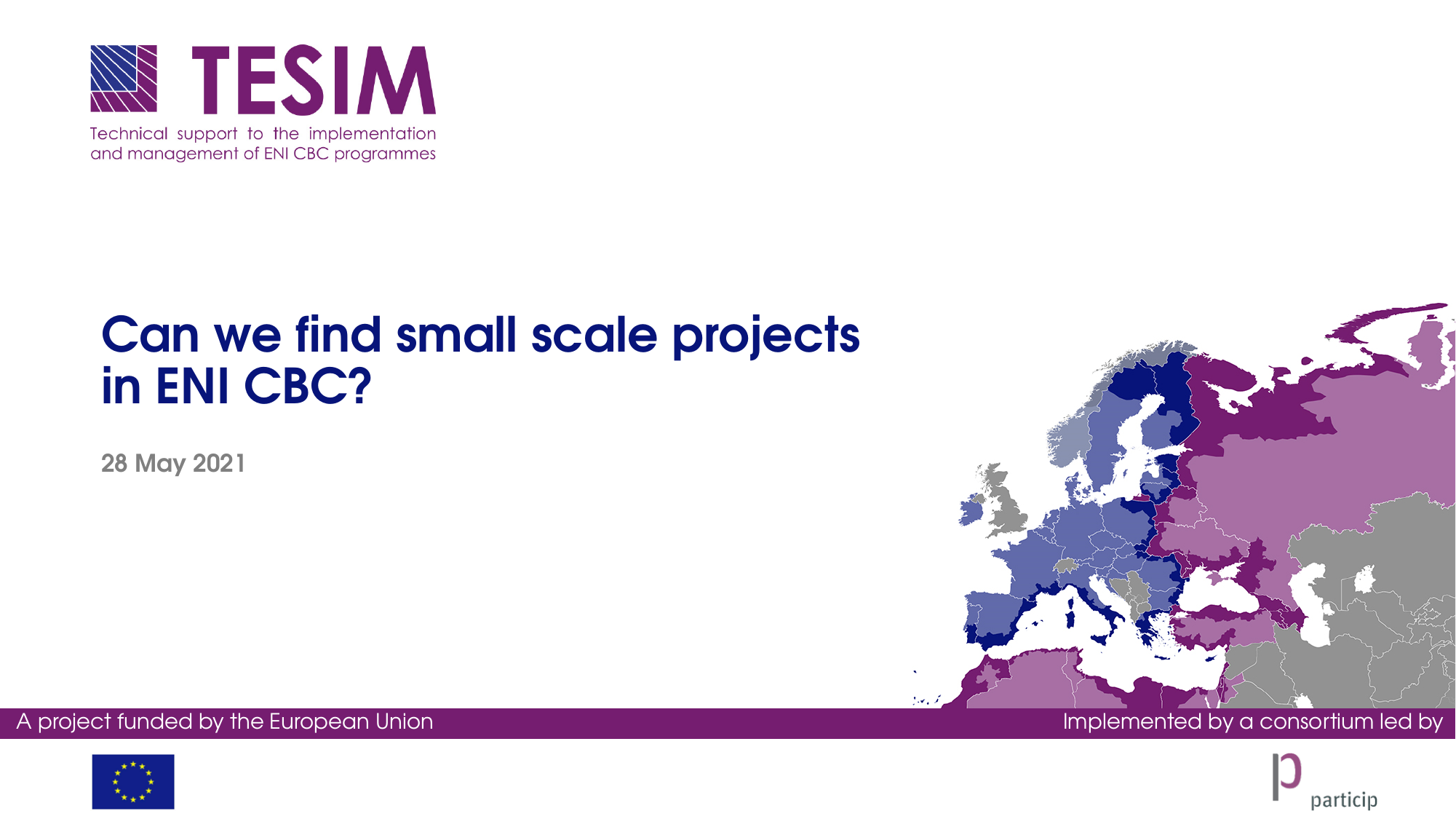

# Can we find small scale projects in ENI CBC?
28 May 2021